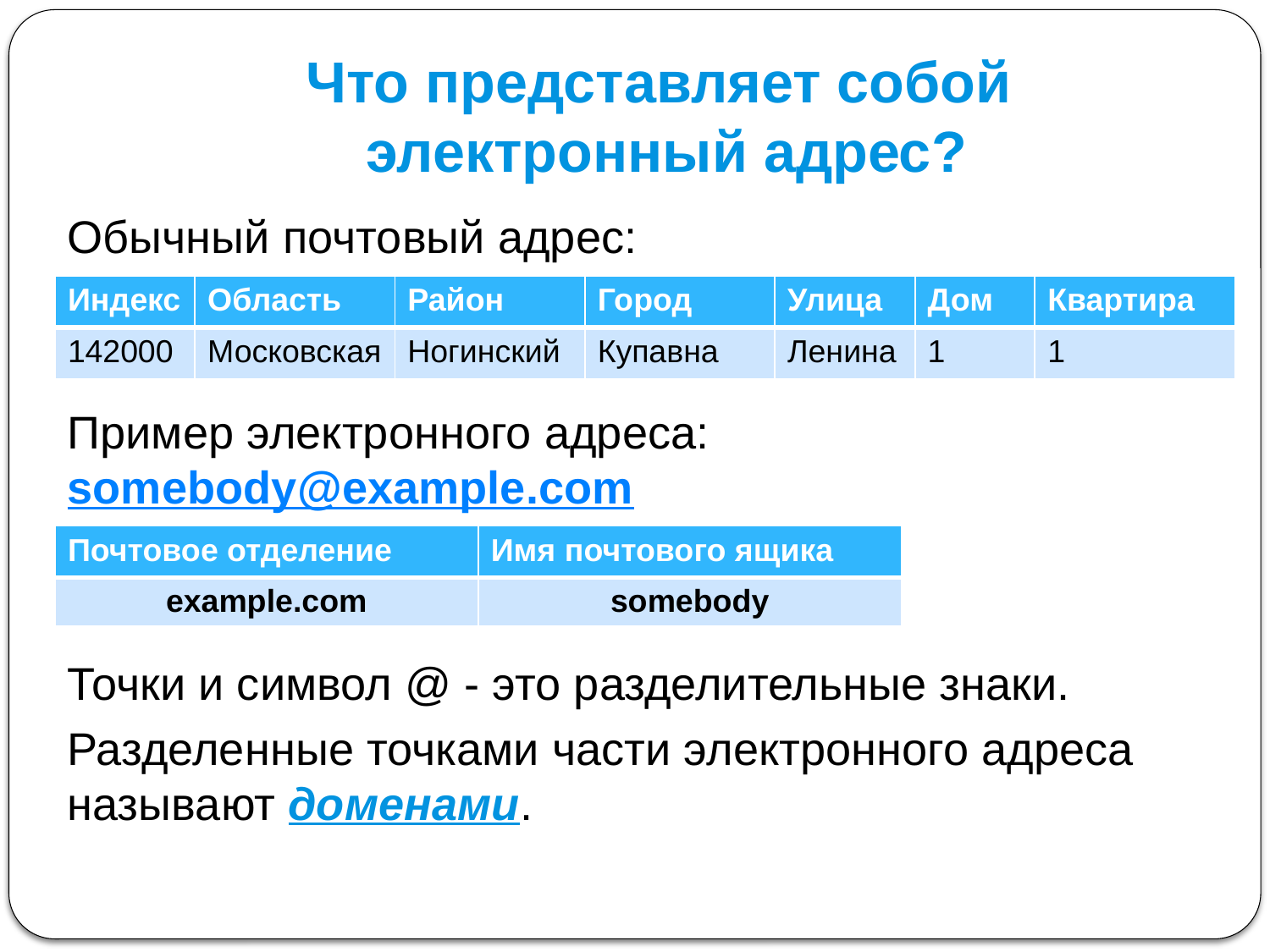

# Что представляет собой электронный адрес?
Обычный почтовый адрес:

Пример электронного адреса: somebody@example.com

Точки и символ @ - это разделительные знаки.
Разделенные точками части электронного адреса называют доменами.

| Индекс | Область | Район | Город | Улица | Дом | Квартира |
| --- | --- | --- | --- | --- | --- | --- |
| 142000 | Московская | Ногинский | Купавна | Ленина | 1 | 1 |
| Почтовое отделение | Имя почтового ящика |
| --- | --- |
| example.com | somebody |